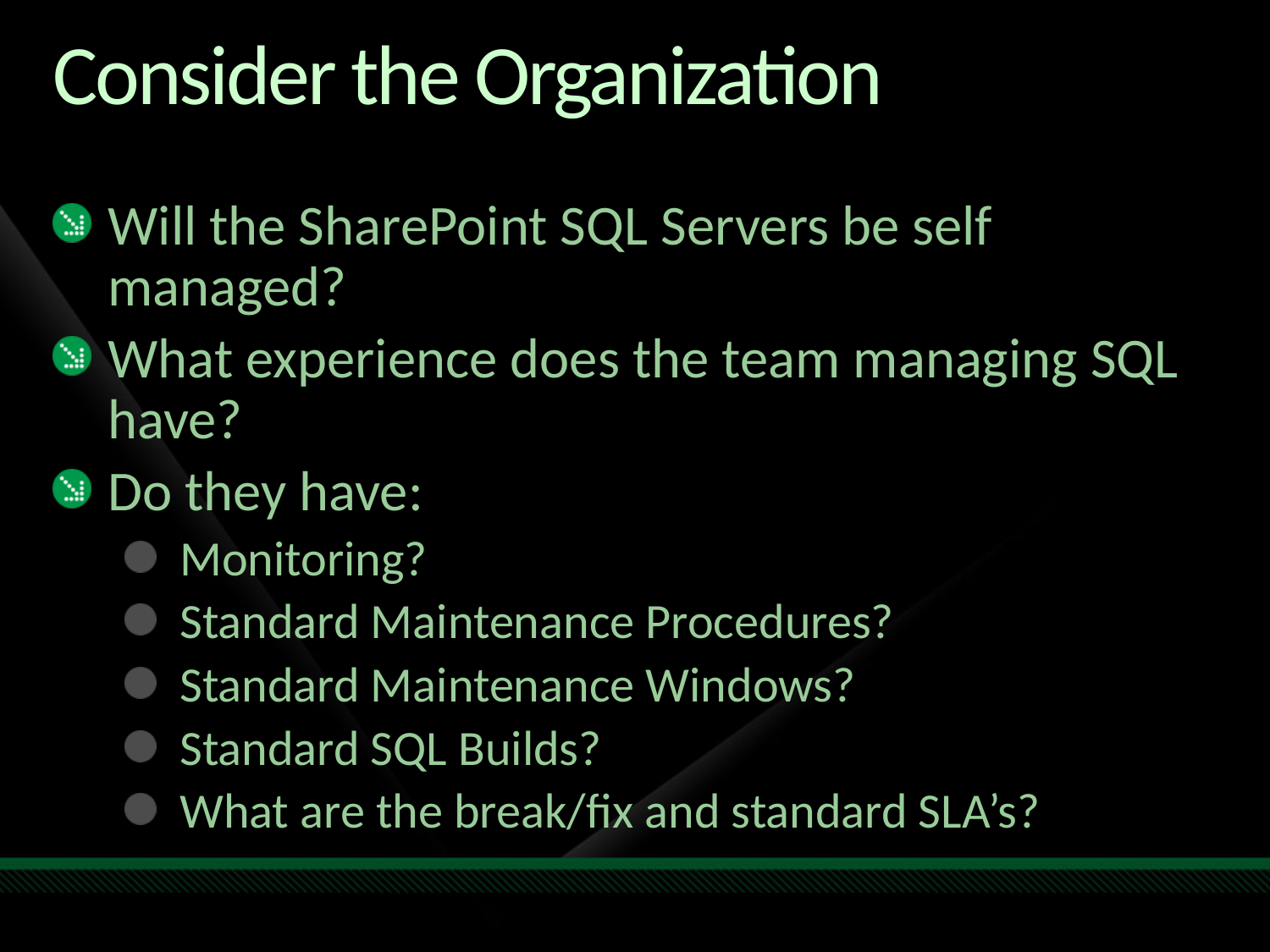

# Consider the Organization
Will the SharePoint SQL Servers be self managed?
What experience does the team managing SQL have?
Do they have:
Monitoring?
Standard Maintenance Procedures?
Standard Maintenance Windows?
Standard SQL Builds?
What are the break/fix and standard SLA’s?